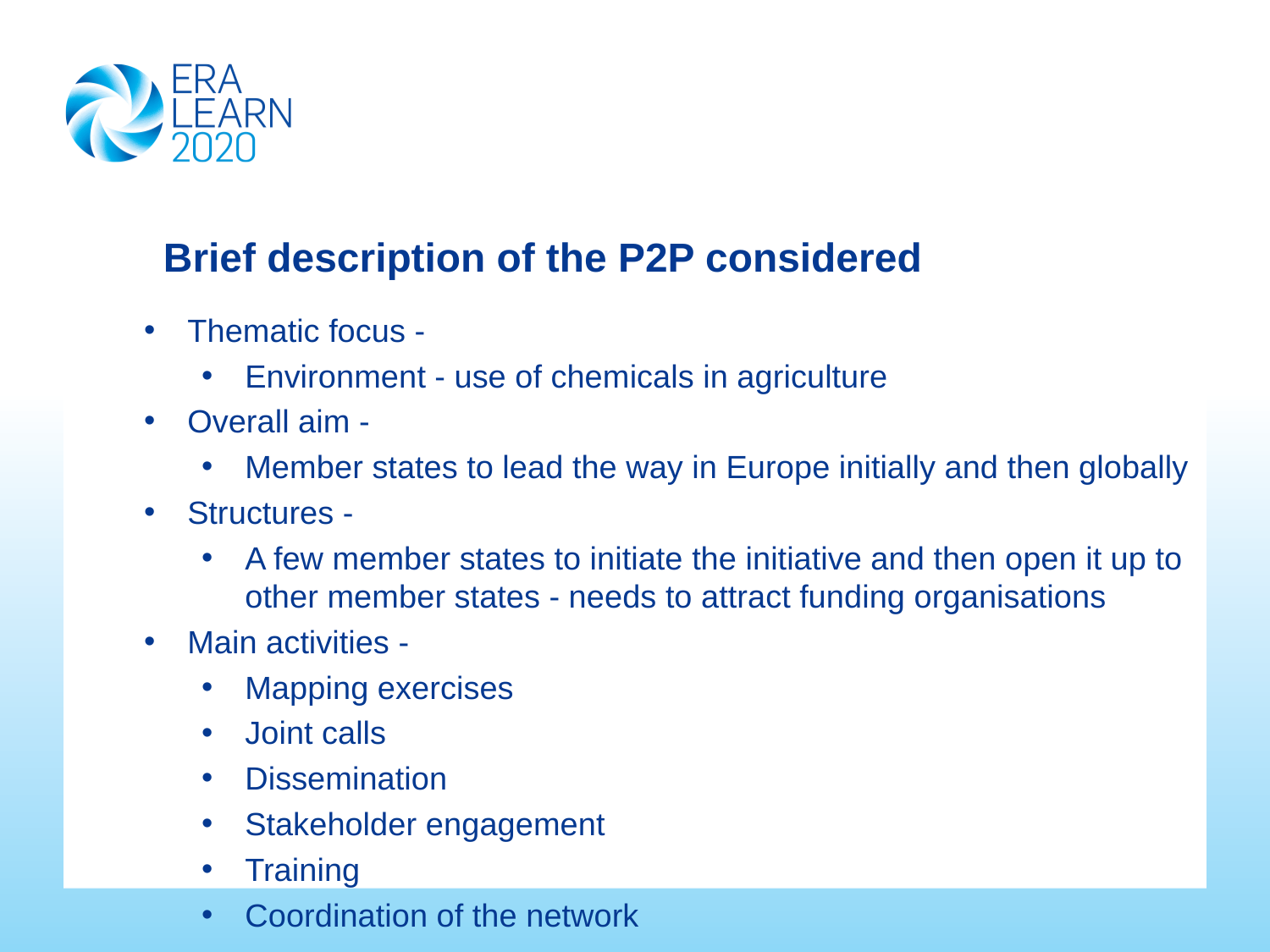

# Brief description of the P2P considered
Thematic focus -
Environment - use of chemicals in agriculture
Overall aim -
Member states to lead the way in Europe initially and then globally
Structures -
A few member states to initiate the initiative and then open it up to other member states - needs to attract funding organisations
Main activities -
Mapping exercises
Joint calls
Dissemination
Stakeholder engagement
Training
Coordination of the network